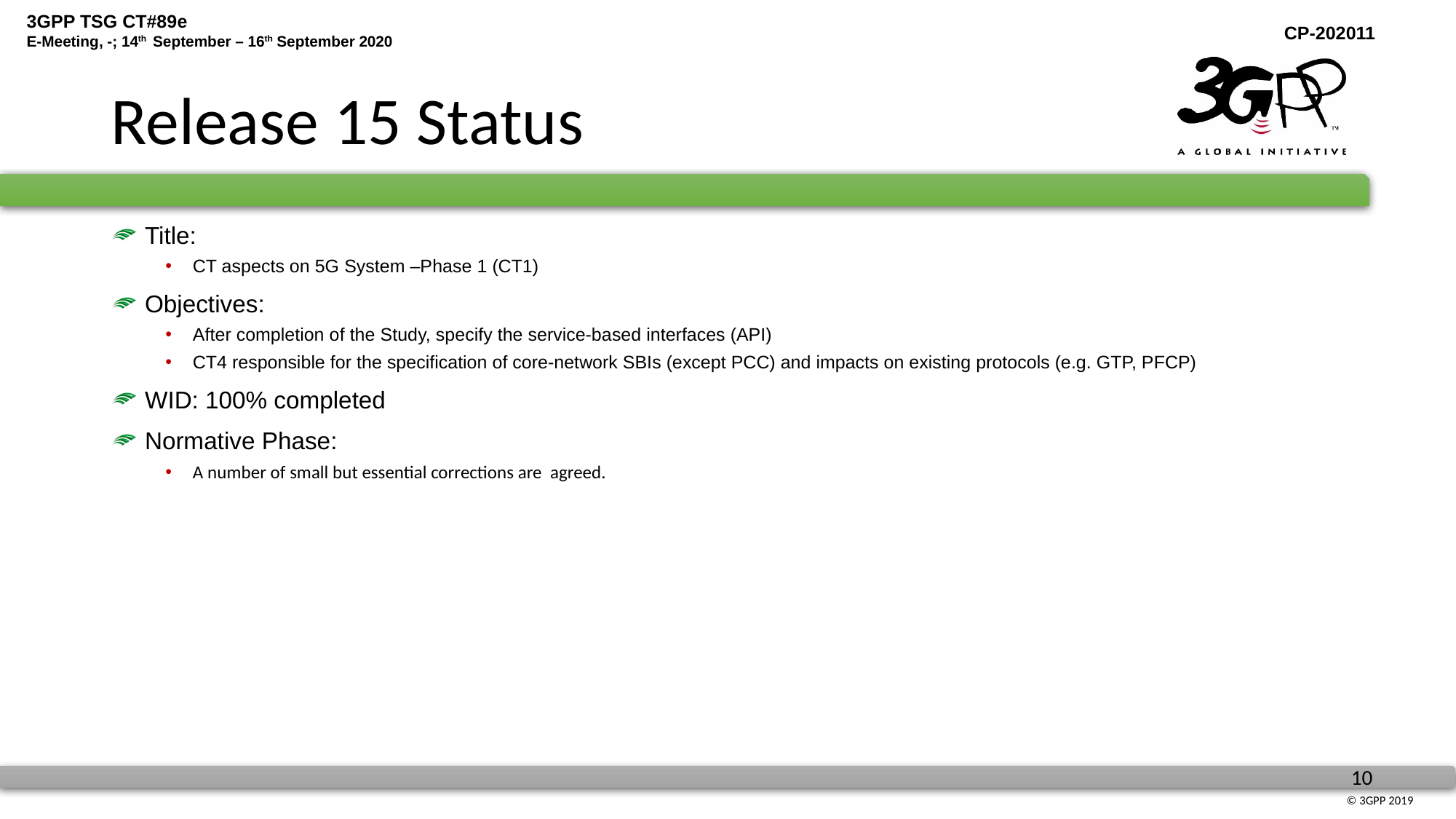

# Release 15 Status
 Title:
CT aspects on 5G System –Phase 1 (CT1)
 Objectives:
After completion of the Study, specify the service-based interfaces (API)
CT4 responsible for the specification of core-network SBIs (except PCC) and impacts on existing protocols (e.g. GTP, PFCP)
 WID: 100% completed
 Normative Phase:
A number of small but essential corrections are  agreed.